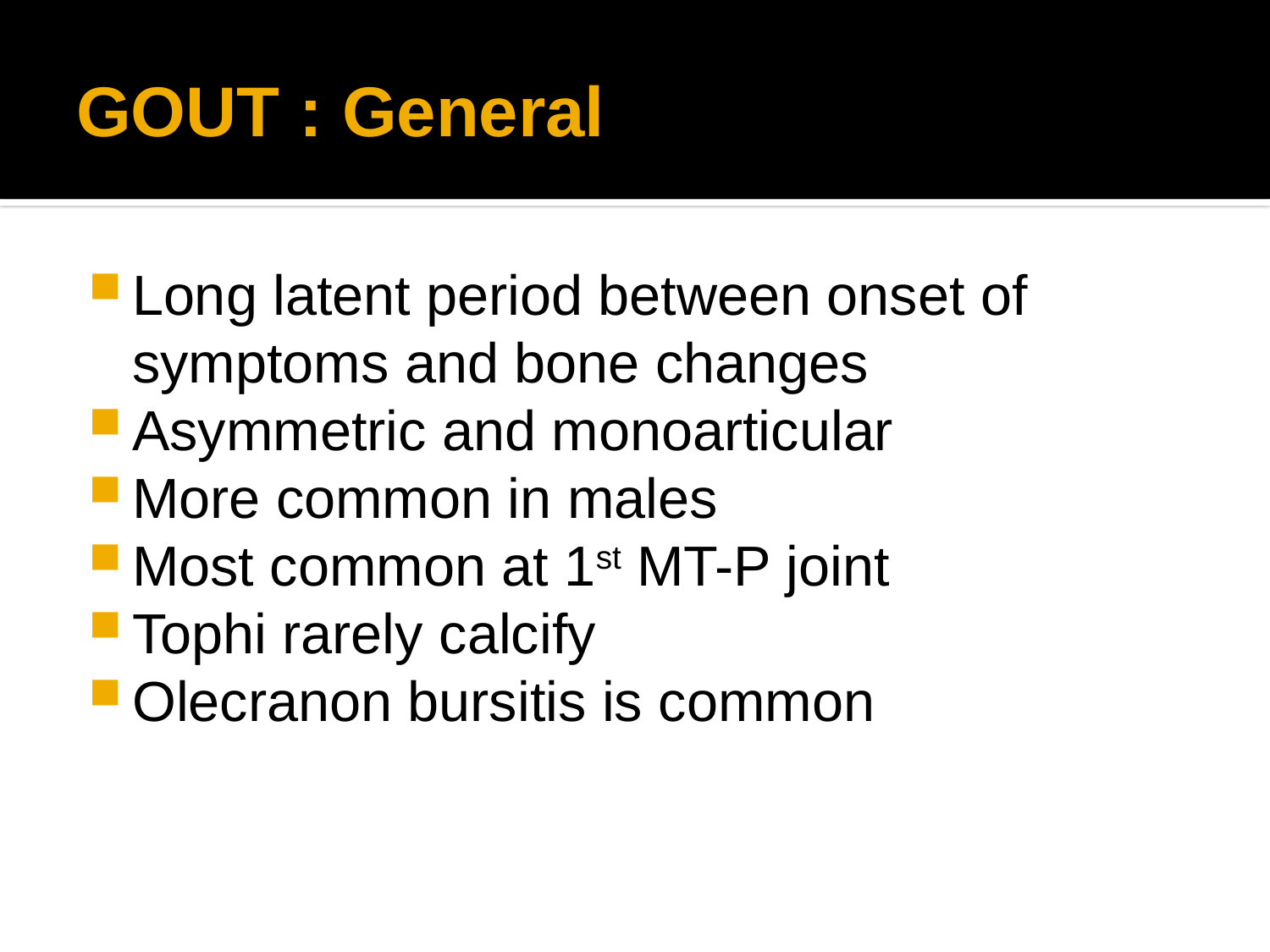

# GOUT : General
Long latent period between onset of symptoms and bone changes
Asymmetric and monoarticular
More common in males
Most common at 1st MT-P joint
Tophi rarely calcify
Olecranon bursitis is common